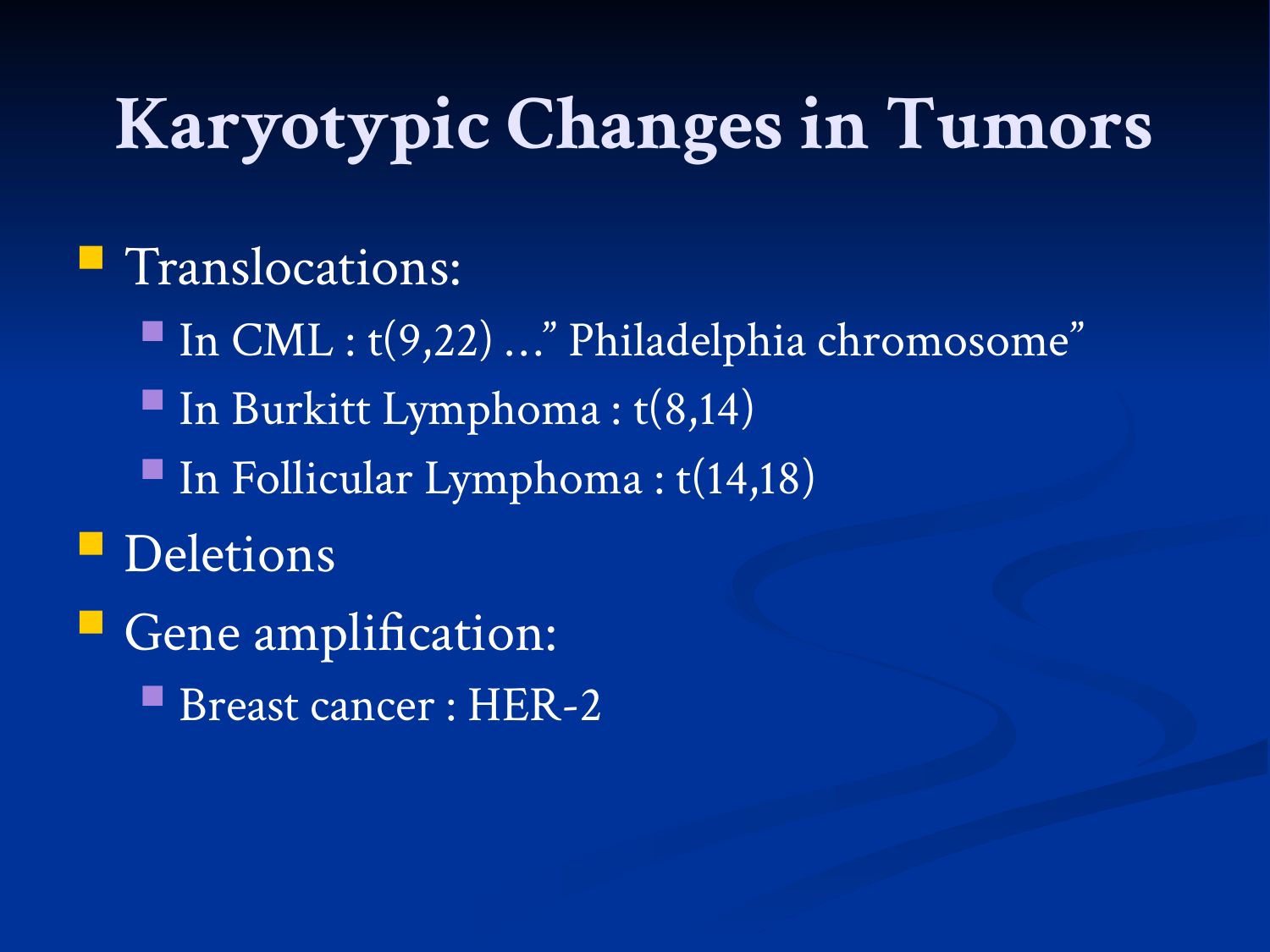

# Karyotypic Changes in Tumors
Translocations:
In CML : t(9,22) …” Philadelphia chromosome”
In Burkitt Lymphoma : t(8,14)
In Follicular Lymphoma : t(14,18)
Deletions
Gene amplification:
Breast cancer : HER-2